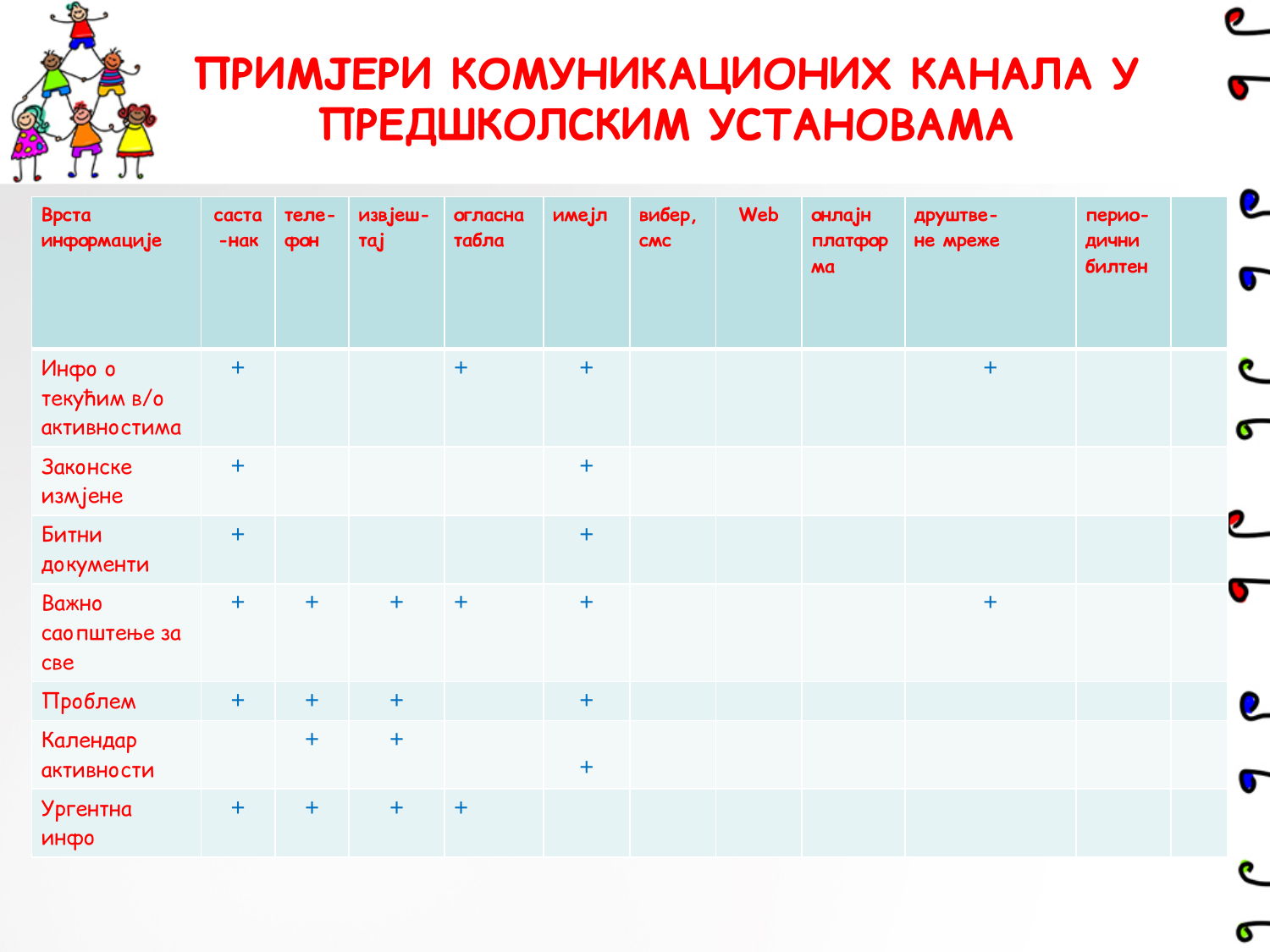

# ПРИМЈЕРИ КОМУНИКАЦИОНИХ КАНАЛА У ПРЕДШКОЛСКИМ УСТАНОВАМА
| Врста информације | саста-нак | теле- фон | извјеш- тај | огласна табла | имејл | вибер, смс | Web | онлајн платформа | друштве- не мреже | перио-дични билтен |  |
| --- | --- | --- | --- | --- | --- | --- | --- | --- | --- | --- | --- |
| Инфо о текућим в/о активностима | + |  |  | + | + |  |  |  | + |  |  |
| Законске измјене | + |  |  |  | + |  |  |  |  |  |  |
| Битни документи | + |  |  |  | + |  |  |  |  |  |  |
| Важно саопштење за све | + | + | + | + | + |  |  |  | + |  |  |
| Проблем | + | + | + |  | + |  |  |  |  |  |  |
| Календар активности |  | + | + |  | + |  |  |  |  |  |  |
| Ургентна инфо | + | + | + | + |  |  |  |  |  |  |  |